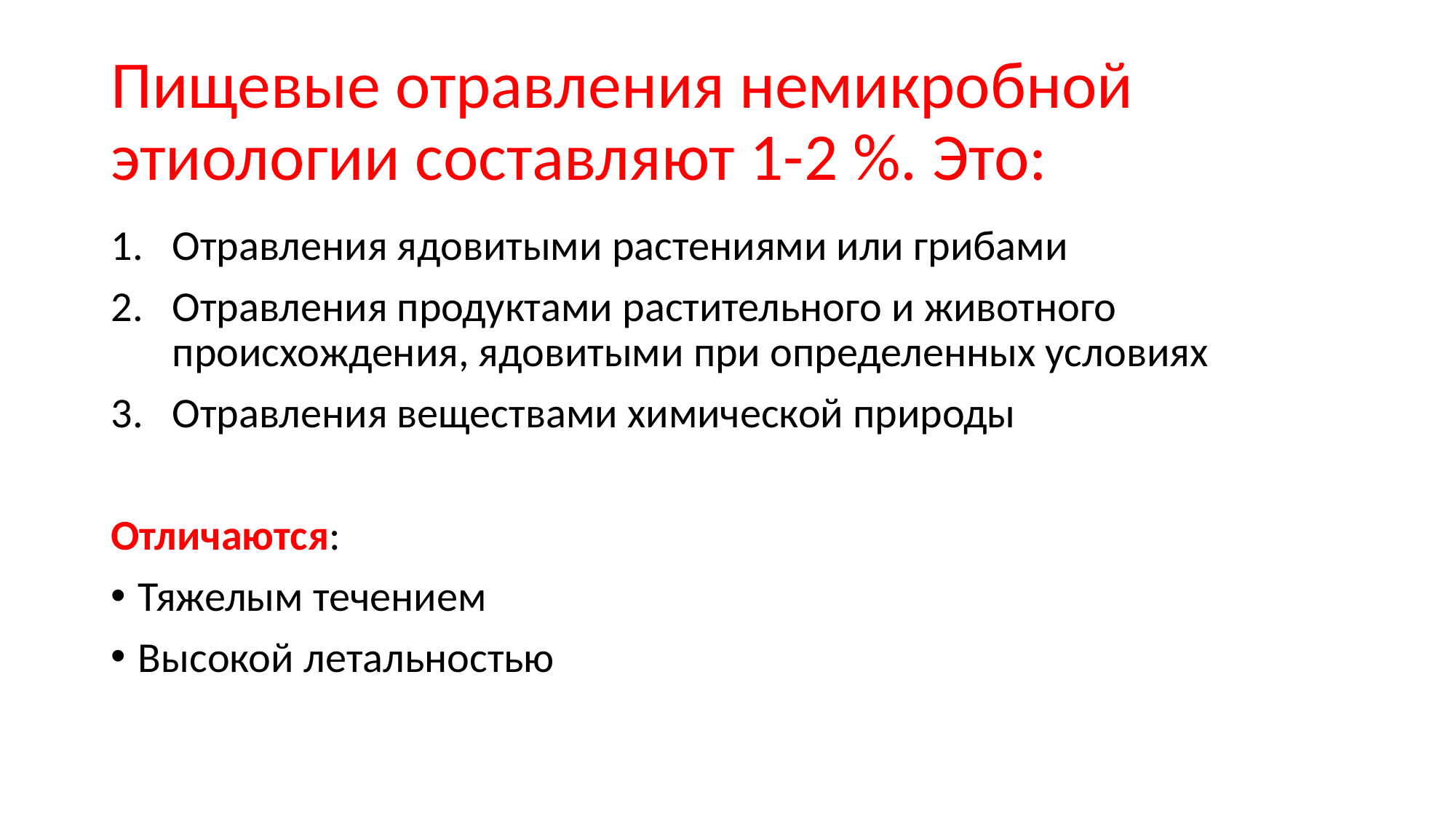

# Пищевые отравления немикробной этиологии составляют 1-2 %. Это:
Отравления ядовитыми растениями или грибами
Отравления продуктами растительного и животного происхождения, ядовитыми при определенных условиях
Отравления веществами химической природы

Отличаются:
Тяжелым течением
Высокой летальностью